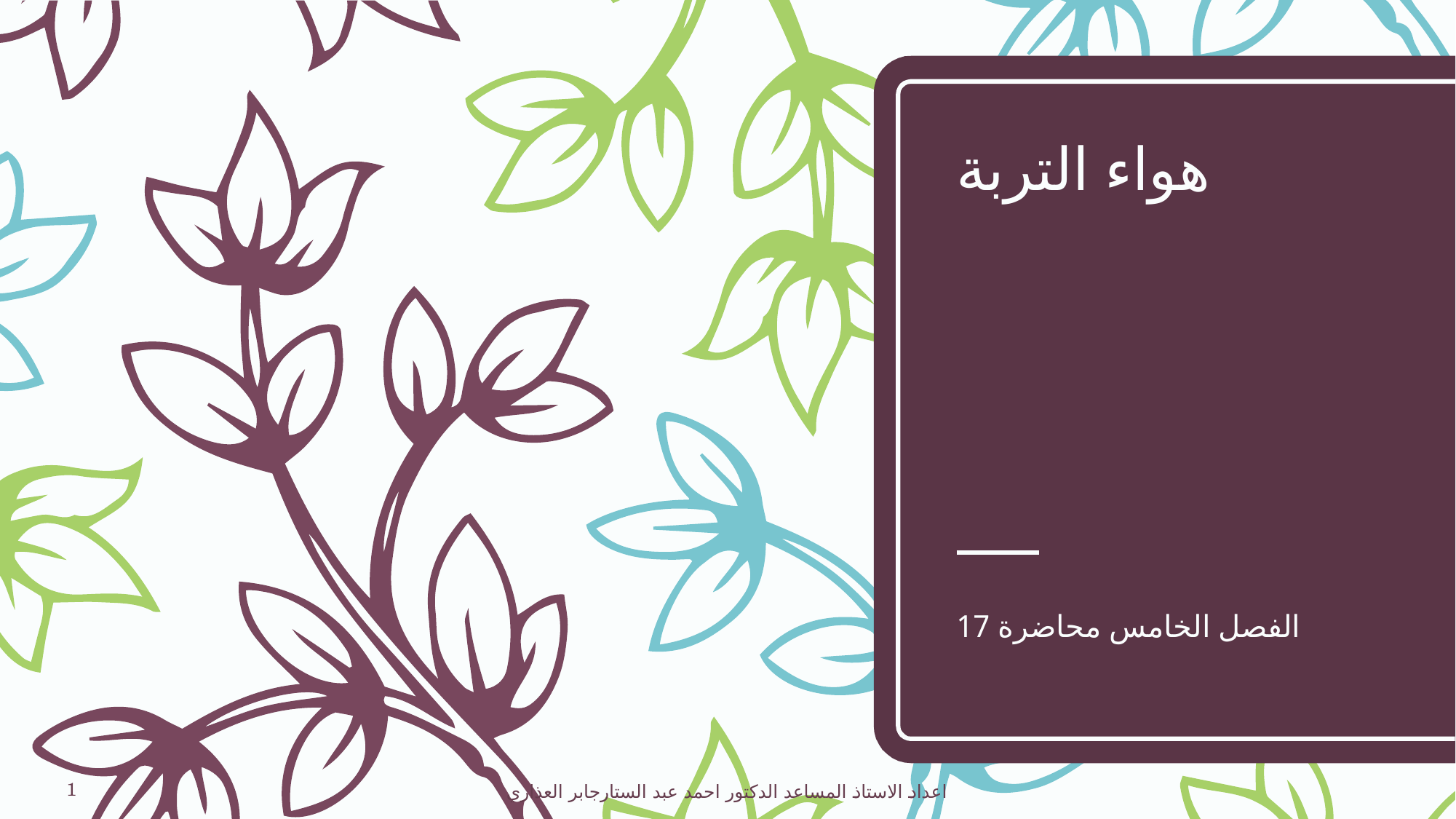

# هواء التربة
الفصل الخامس محاضرة 17
1
اعداد الاستاذ المساعد الدكتور احمد عبد الستارجابر العذاري